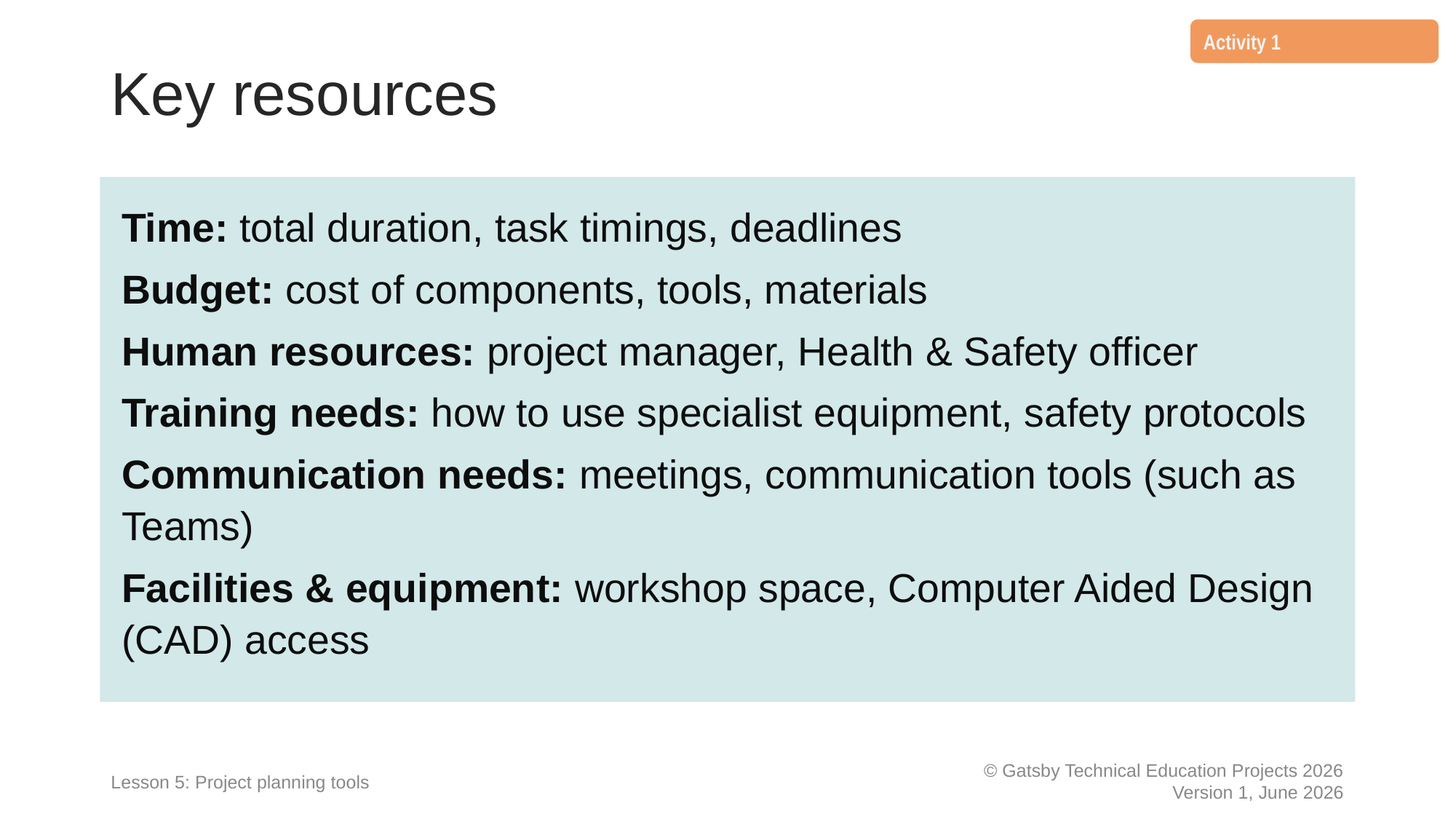

# Key resources
Activity 1
Time: total duration, task timings, deadlines
Budget: cost of components, tools, materials
Human resources: project manager, Health & Safety officer
Training needs: how to use specialist equipment, safety protocols
Communication needs: meetings, communication tools (such as Teams)
Facilities & equipment: workshop space, Computer Aided Design (CAD) access

Lesson 5: Project planning tools